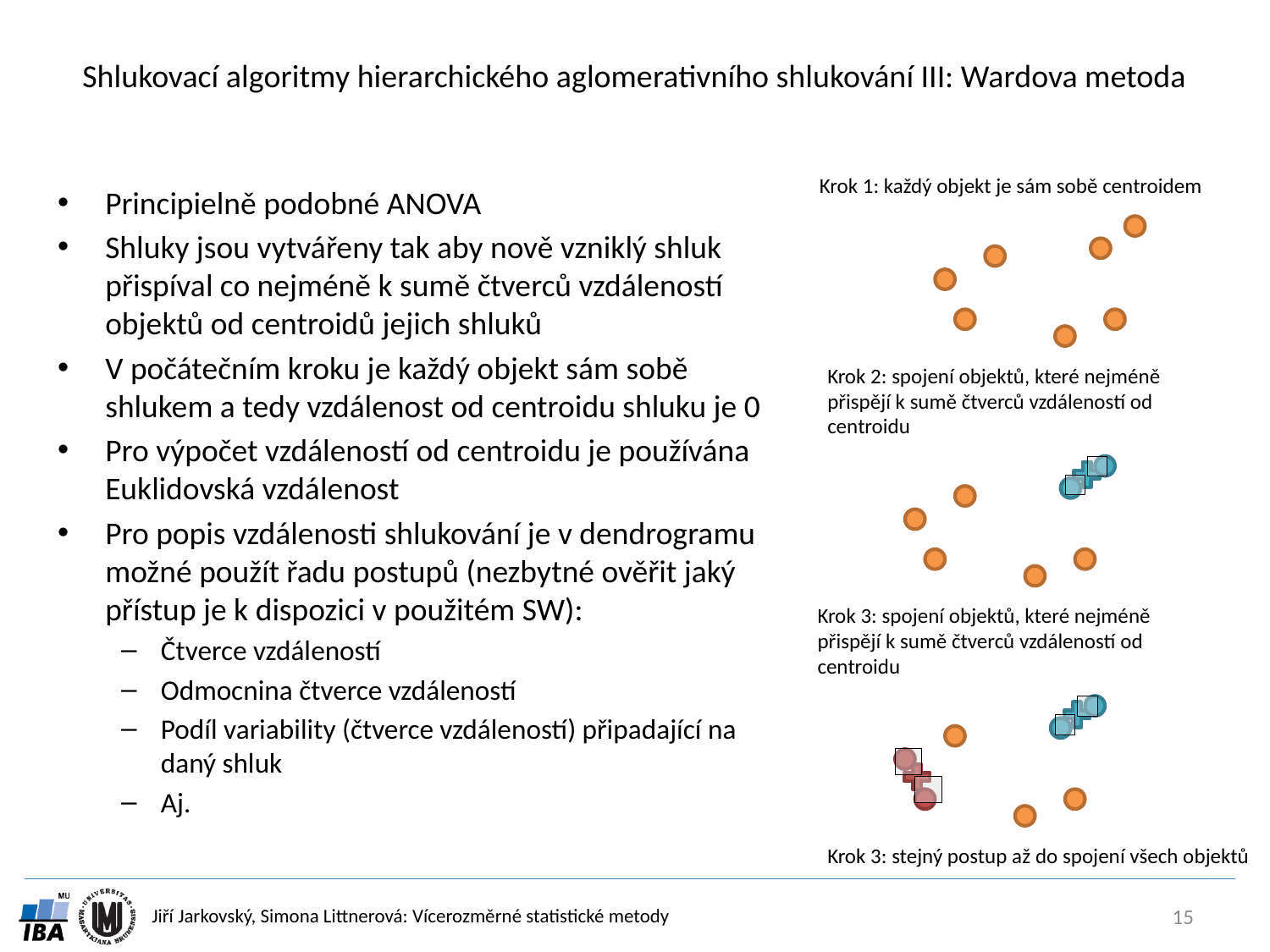

# Shlukovací algoritmy hierarchického aglomerativního shlukování III: Wardova metoda
Krok 1: každý objekt je sám sobě centroidem
Principielně podobné ANOVA
Shluky jsou vytvářeny tak aby nově vzniklý shluk přispíval co nejméně k sumě čtverců vzdáleností objektů od centroidů jejich shluků
V počátečním kroku je každý objekt sám sobě shlukem a tedy vzdálenost od centroidu shluku je 0
Pro výpočet vzdáleností od centroidu je používána Euklidovská vzdálenost
Pro popis vzdálenosti shlukování je v dendrogramu možné použít řadu postupů (nezbytné ověřit jaký přístup je k dispozici v použitém SW):
Čtverce vzdáleností
Odmocnina čtverce vzdáleností
Podíl variability (čtverce vzdáleností) připadající na daný shluk
Aj.

Krok 2: spojení objektů, které nejméně přispějí k sumě čtverců vzdáleností od centroidu

Krok 3: spojení objektů, které nejméně přispějí k sumě čtverců vzdáleností od centroidu

Krok 3: stejný postup až do spojení všech objektů
15